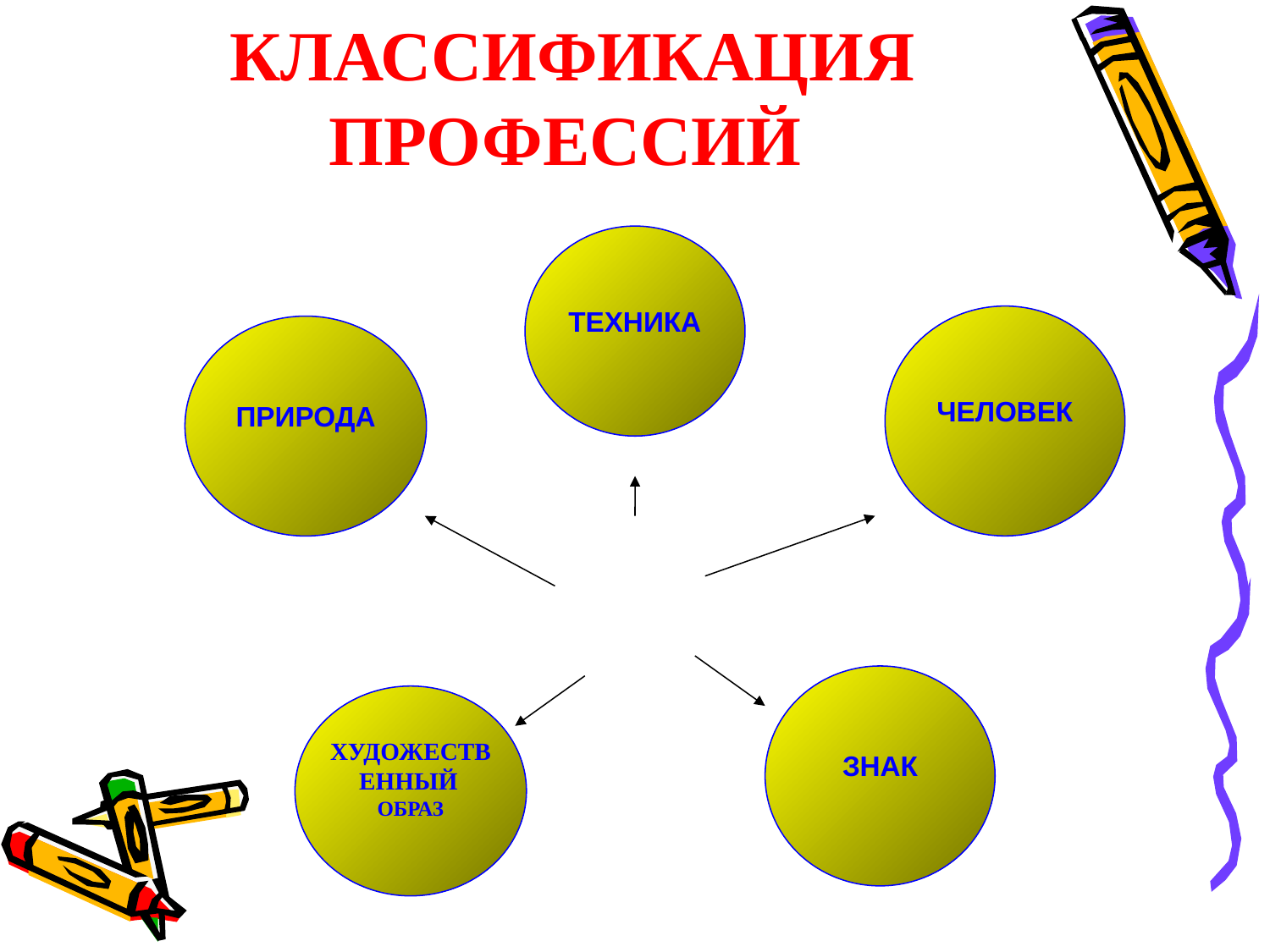

# КЛАССИФИКАЦИЯ ПРОФЕССИЙ
ТЕХНИКА

ЧЕЛОВЕК
ЧЕЛОВЕК

ПРИРОДА

ЗНАК

ХУДОЖЕСТВЕННЫЙ  ОБРАЗ